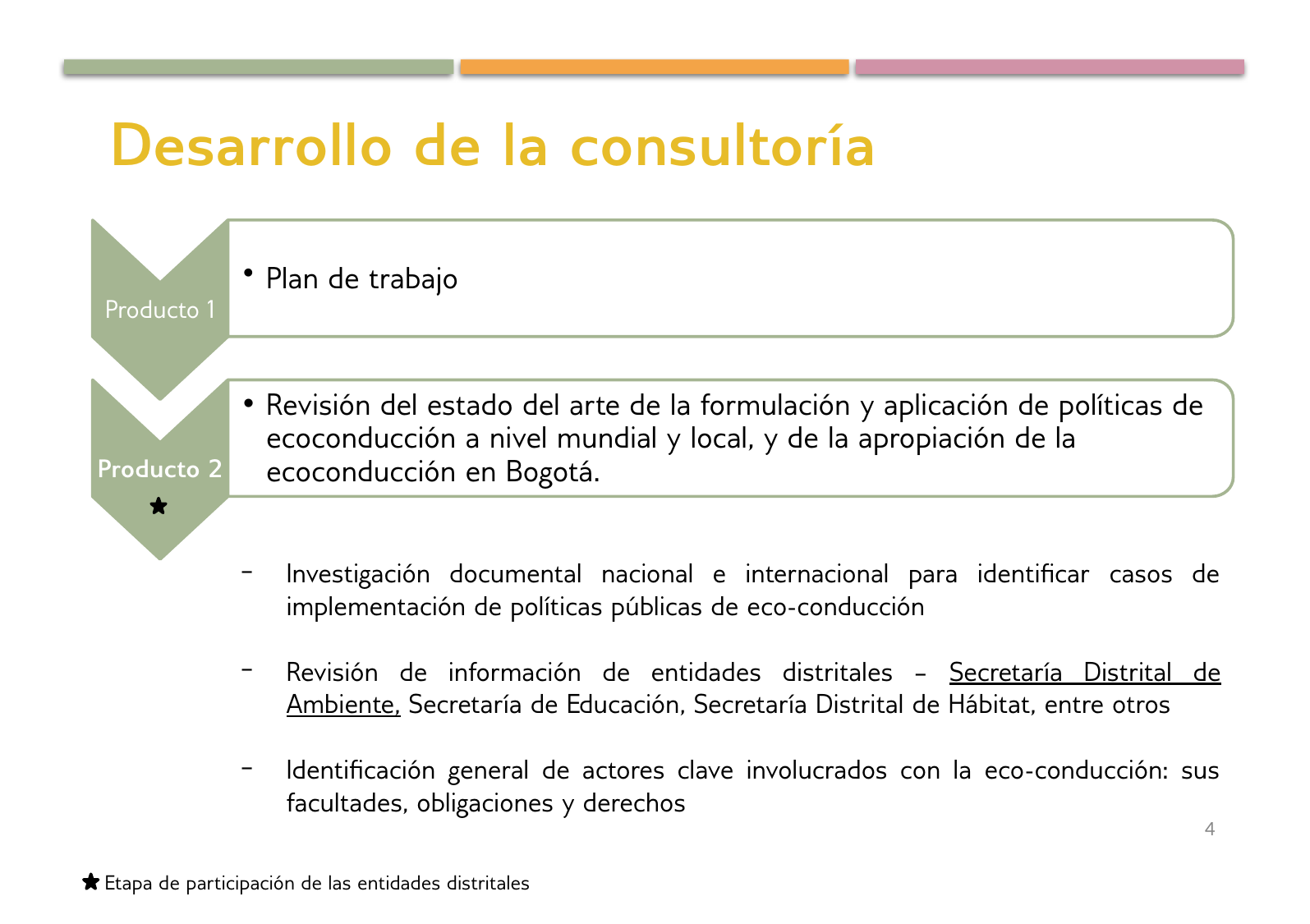

Desarrollo de la consultoría
Producto 1
Plan de trabajo
Producto 2
Revisión del estado del arte de la formulación y aplicación de políticas de ecoconducción a nivel mundial y local, y de la apropiación de la ecoconducción en Bogotá.

Investigación documental nacional e internacional para identificar casos de implementación de políticas públicas de eco-conducción

Revisión de información de entidades distritales – Secretaría Distrital de Ambiente, Secretaría de Educación, Secretaría Distrital de Hábitat, entre otros

Identificación general de actores clave involucrados con la eco-conducción: sus facultades, obligaciones y derechos
4
Etapa de participación de las entidades distritales